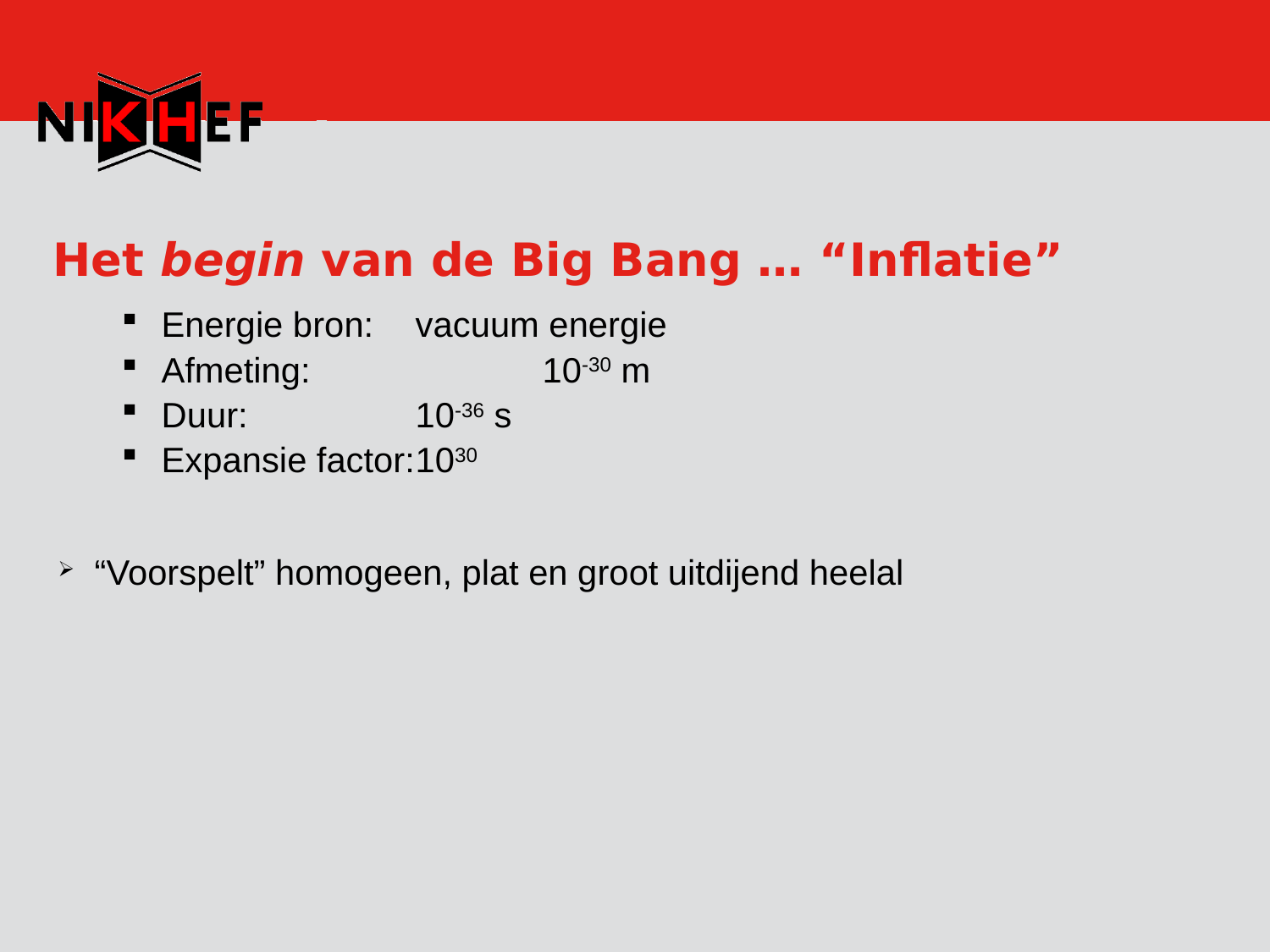

# Het begin van de Big Bang … “Inflatie”
Energie bron:	vacuum energie
Afmeting:		10-30 m
Duur:		10-36 s
Expansie factor:	1030

“Voorspelt” homogeen, plat en groot uitdijend heelal